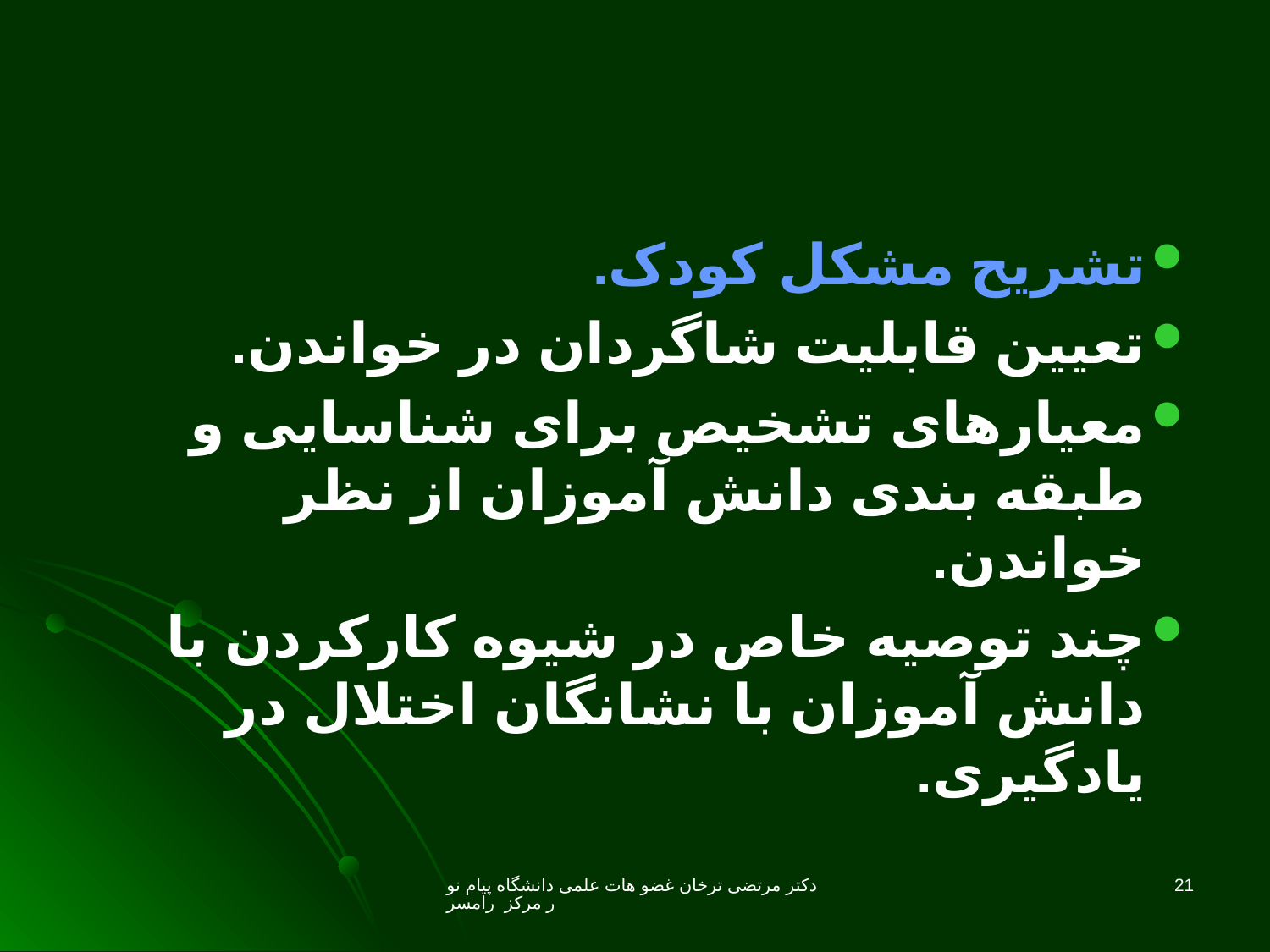

تشریح مشکل کودک.
تعیین قابلیت شاگردان در خواندن.
معیارهای تشخیص برای شناسایی و طبقه بندی دانش آموزان از نظر خواندن.
چند توصیه خاص در شیوه کارکردن با دانش آموزان با نشانگان اختلال در یادگیری.

دکتر مرتضی ترخان غضو هات علمی دانشگاه پیام نور مرکز رامسر
21